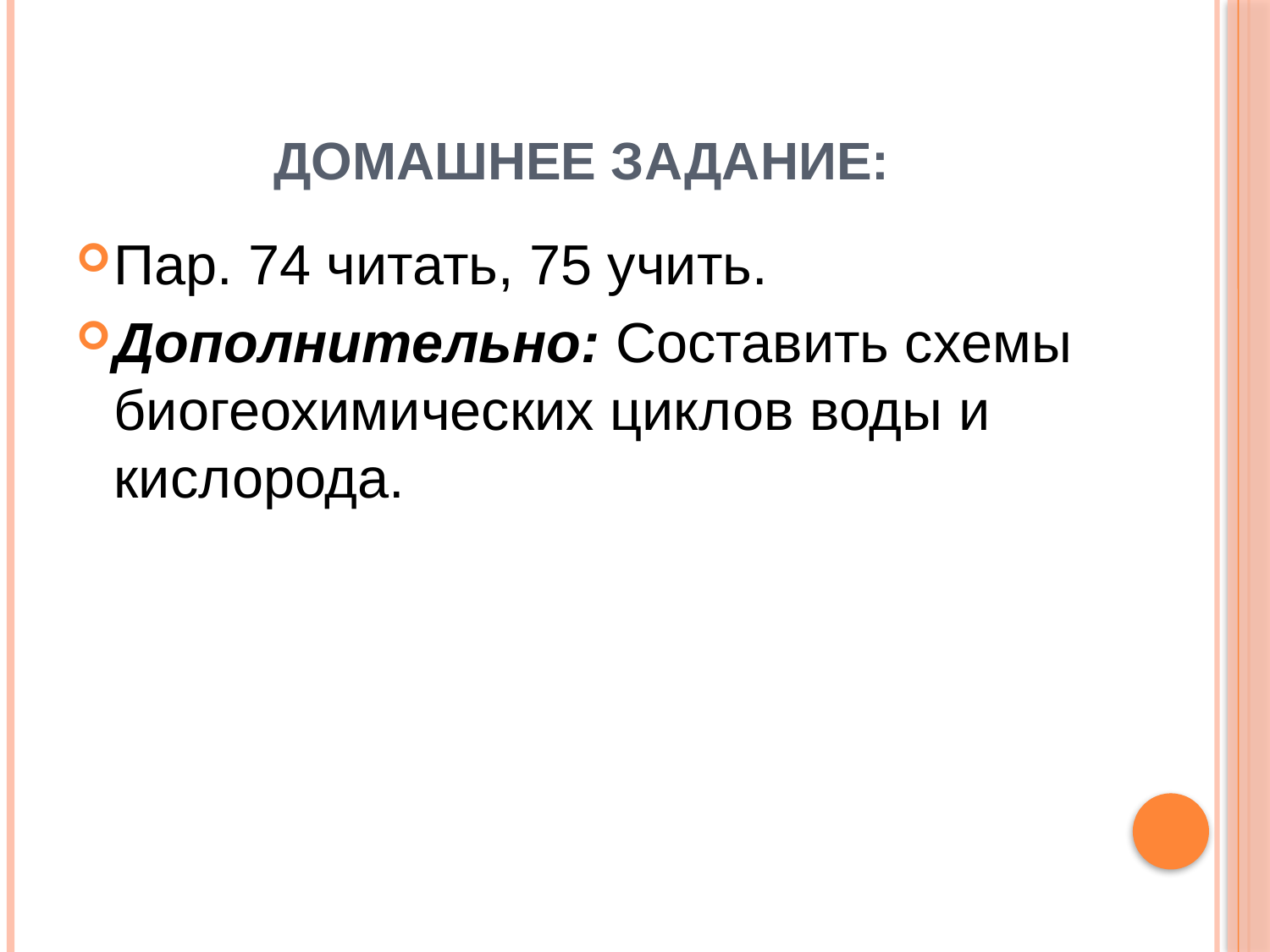

# Домашнее задание:
Пар. 74 читать, 75 учить.
Дополнительно: Составить схемы биогеохимических циклов воды и кислорода.